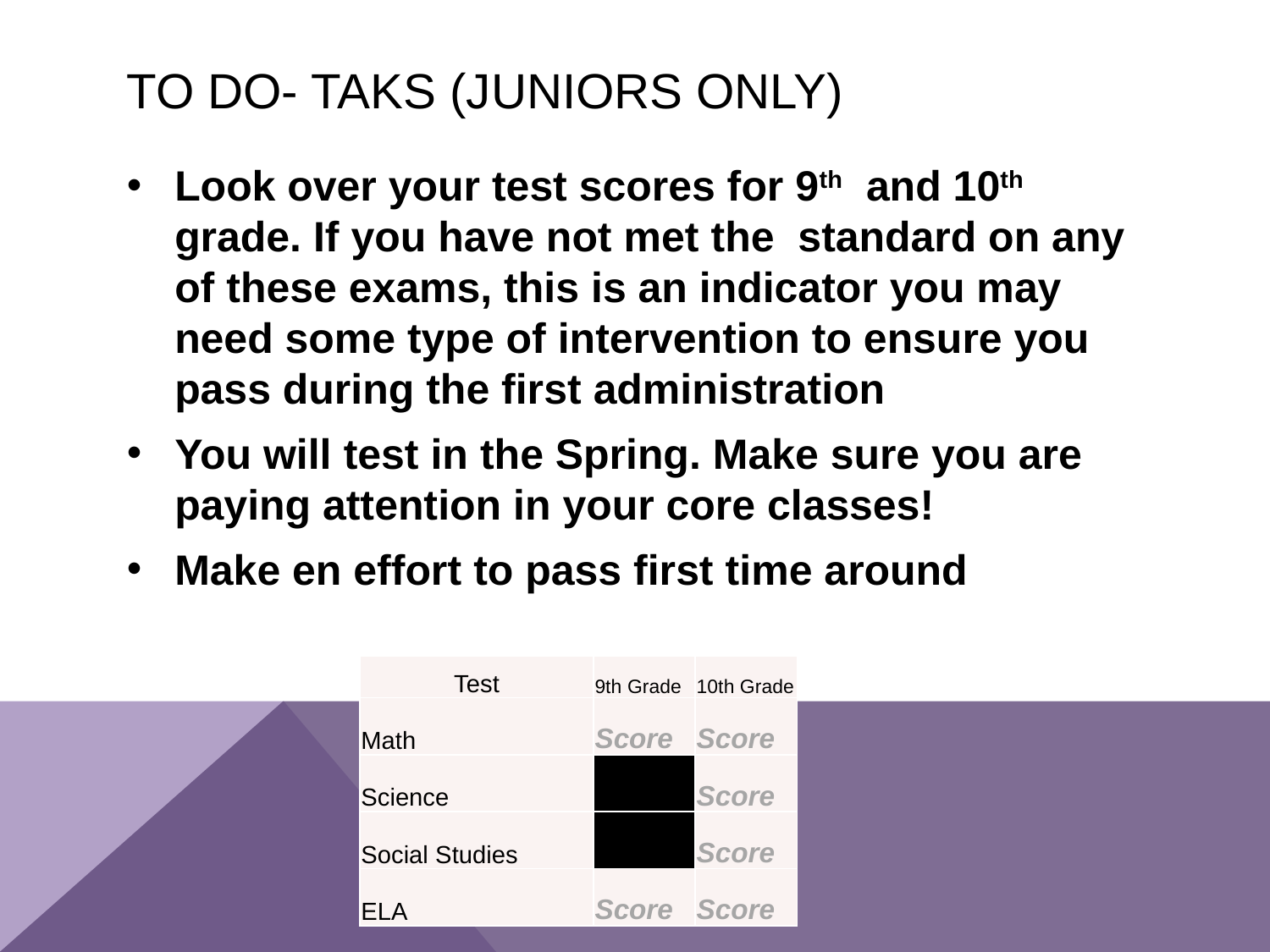

# To do- taks (juniors ONLY)
Look over your test scores for 9th  and 10th grade. If you have not met the  standard on any of these exams, this is an indicator you may need some type of intervention to ensure you pass during the first administration
You will test in the Spring. Make sure you are paying attention in your core classes!
Make en effort to pass first time around
| Test | 9th Grade | 10th Grade |
| --- | --- | --- |
| Math | Score | Score |
| Science |  | Score |
| Social Studies |  | Score |
| ELA | Score | Score |